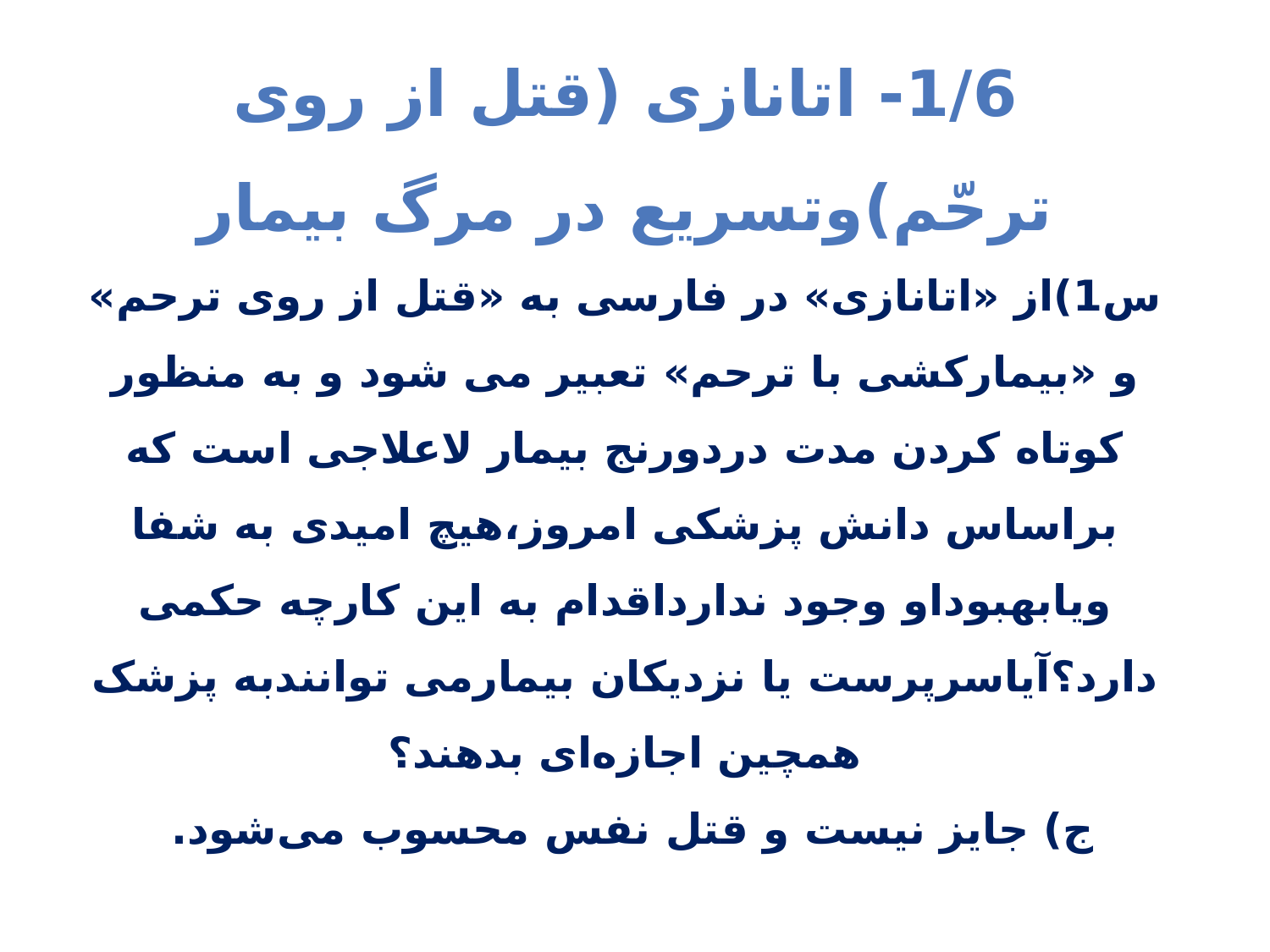

1/6- اتانازی (قتل از روی ترحّم)وتسریع در مرگ بیمار
س1)از «اتانازی» در فارسی به «قتل از روی ترحم» و «بیمارکشی با ترحم» تعبیر می شود و به منظور کوتاه کردن مدت دردورنج بیمار لاعلاجی است که براساس دانش پزشکی امروز،هیچ امیدی به شفا ویابهبوداو وجود ندارداقدام به این کارچه حکمی دارد؟آیاسرپرست یا نزدیکان بیمارمی توانندبه پزشک همچین اجازه‌ای بدهند؟
ج) جایز نیست و قتل نفس محسوب می‌شود.